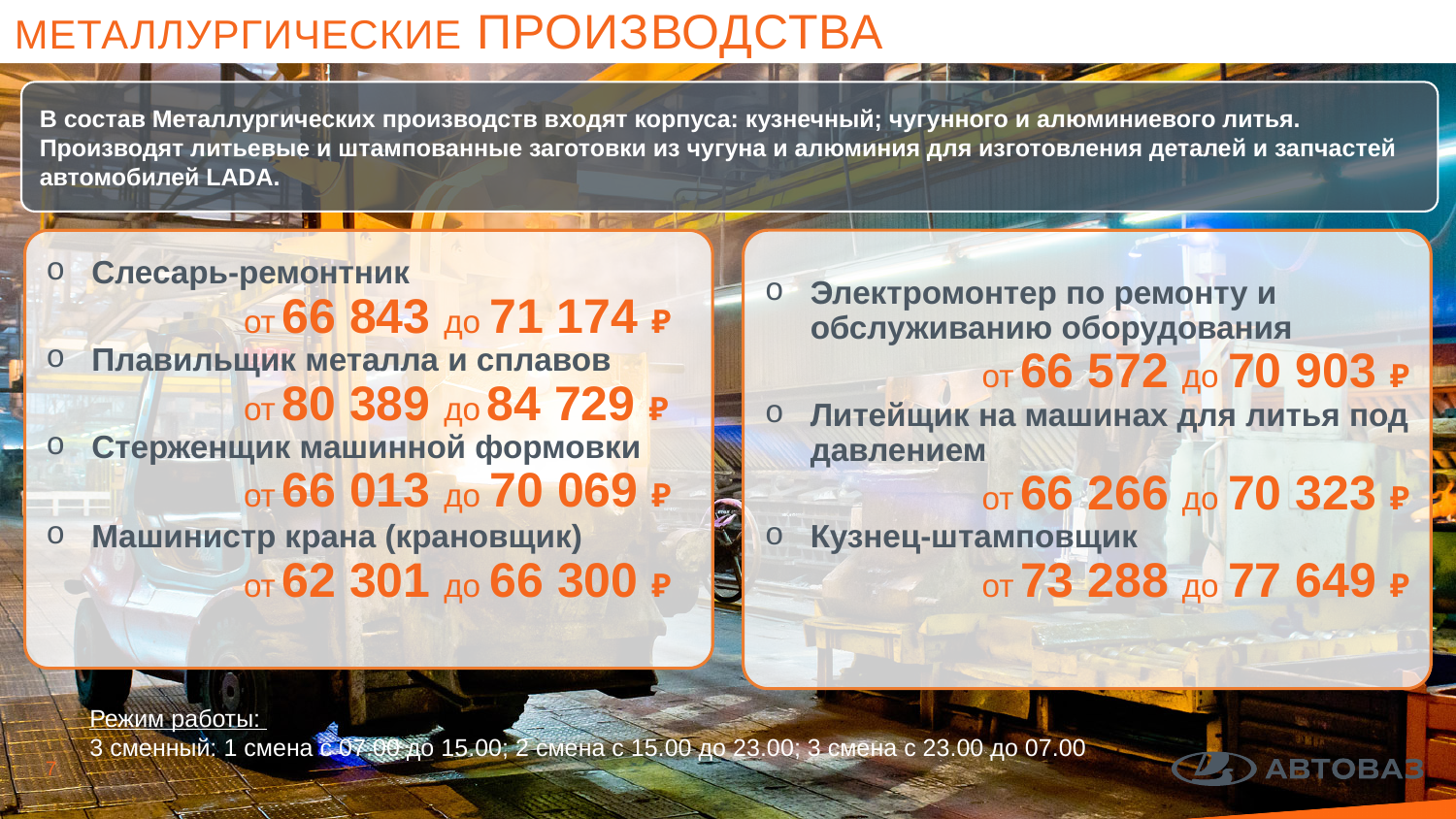

Металлургические производства

В состав Металлургических производств входят корпуса: кузнечный; чугунного и алюминиевого литья.
Производят литьевые и штампованные заготовки из чугуна и алюминия для изготовления деталей и запчастей автомобилей LADA.
Слесарь-ремонтник
                      от 66 843 до 71 174 ₽
Плавильщик металла и сплавов
                      от 80 389 до 84 729 ₽
Стерженщик машинной формовки
                      от 66 013 до 70 069 ₽
Машинистр крана (крановщик)
                      от 62 301 до 66 300 ₽

Электромонтер по ремонту и обслуживанию оборудования
от 66 572 до 70 903 ₽
Литейщик на машинах для литья под давлением
от 66 266 до 70 323 ₽
Кузнец-штамповщик
от 73 288 до 77 649 ₽

Режим работы:
3 сменный: 1 смена с 07.00 до 15.00; 2 смена с 15.00 до 23.00; 3 смена с 23.00 до 07.00